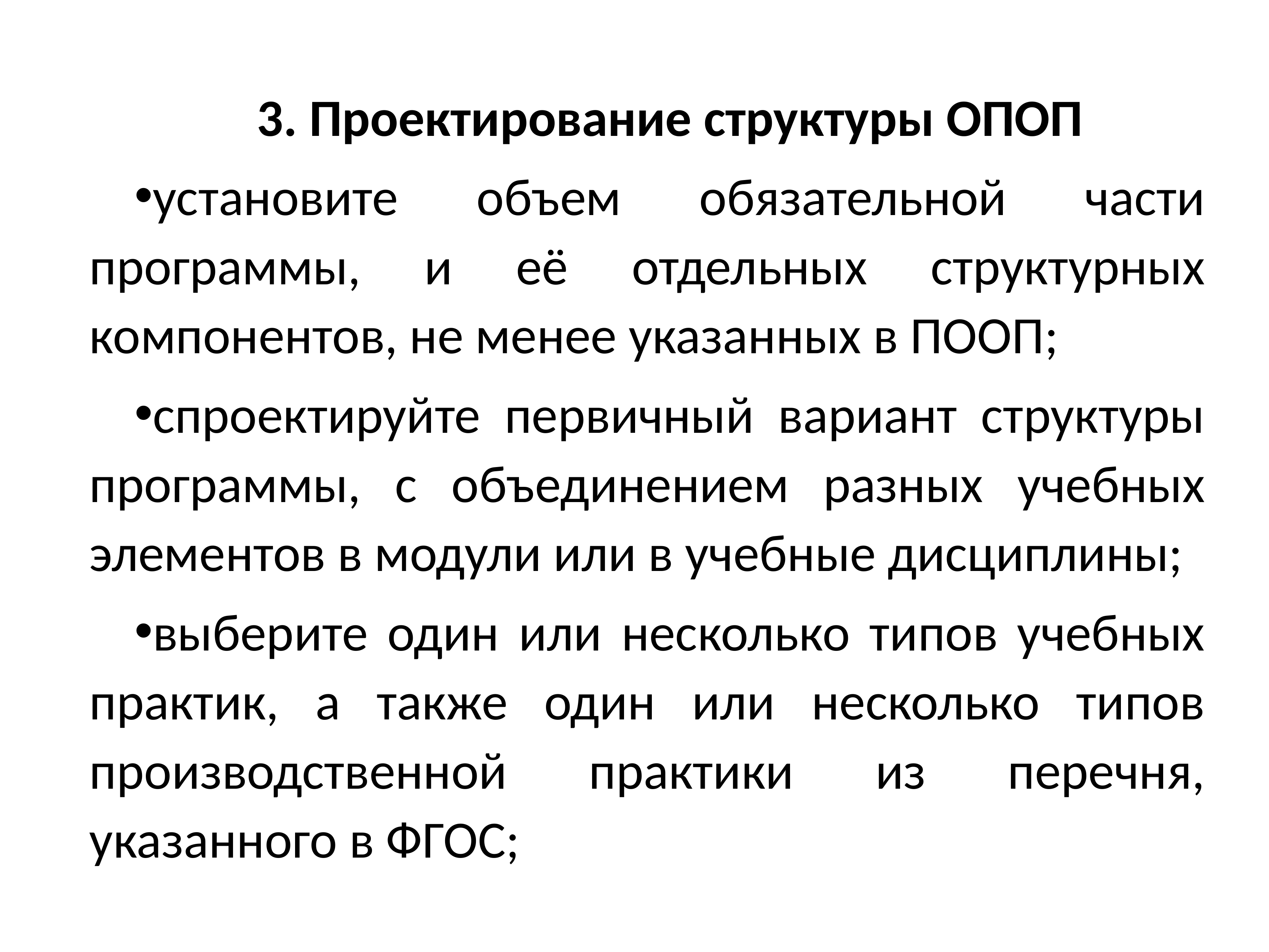

3. Проектирование структуры ОПОП
установите объем обязательной части программы, и её отдельных структурных компонентов, не менее указанных в ПООП;
спроектируйте первичный вариант структуры программы, с объединением разных учебных элементов в модули или в учебные дисциплины;
выберите один или несколько типов учебных практик, а также один или несколько типов производственной практики из перечня, указанного в ФГОС;